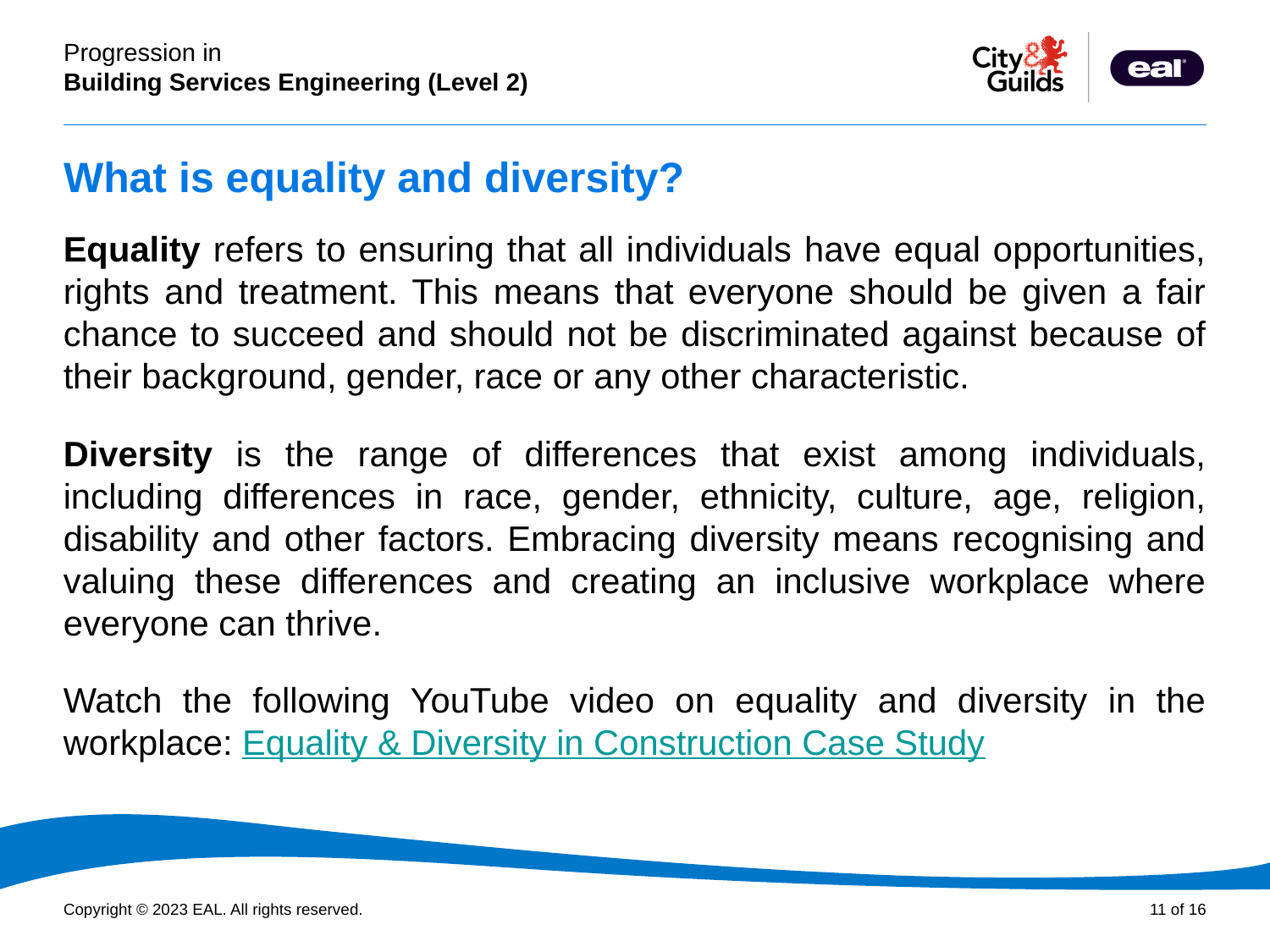

# What is equality and diversity?
Equality refers to ensuring that all individuals have equal opportunities, rights and treatment. This means that everyone should be given a fair chance to succeed and should not be discriminated against because of their background, gender, race or any other characteristic.
Diversity is the range of differences that exist among individuals, including differences in race, gender, ethnicity, culture, age, religion, disability and other factors. Embracing diversity means recognising and valuing these differences and creating an inclusive workplace where everyone can thrive.
Watch the following YouTube video on equality and diversity in the workplace: Equality & Diversity in Construction Case Study